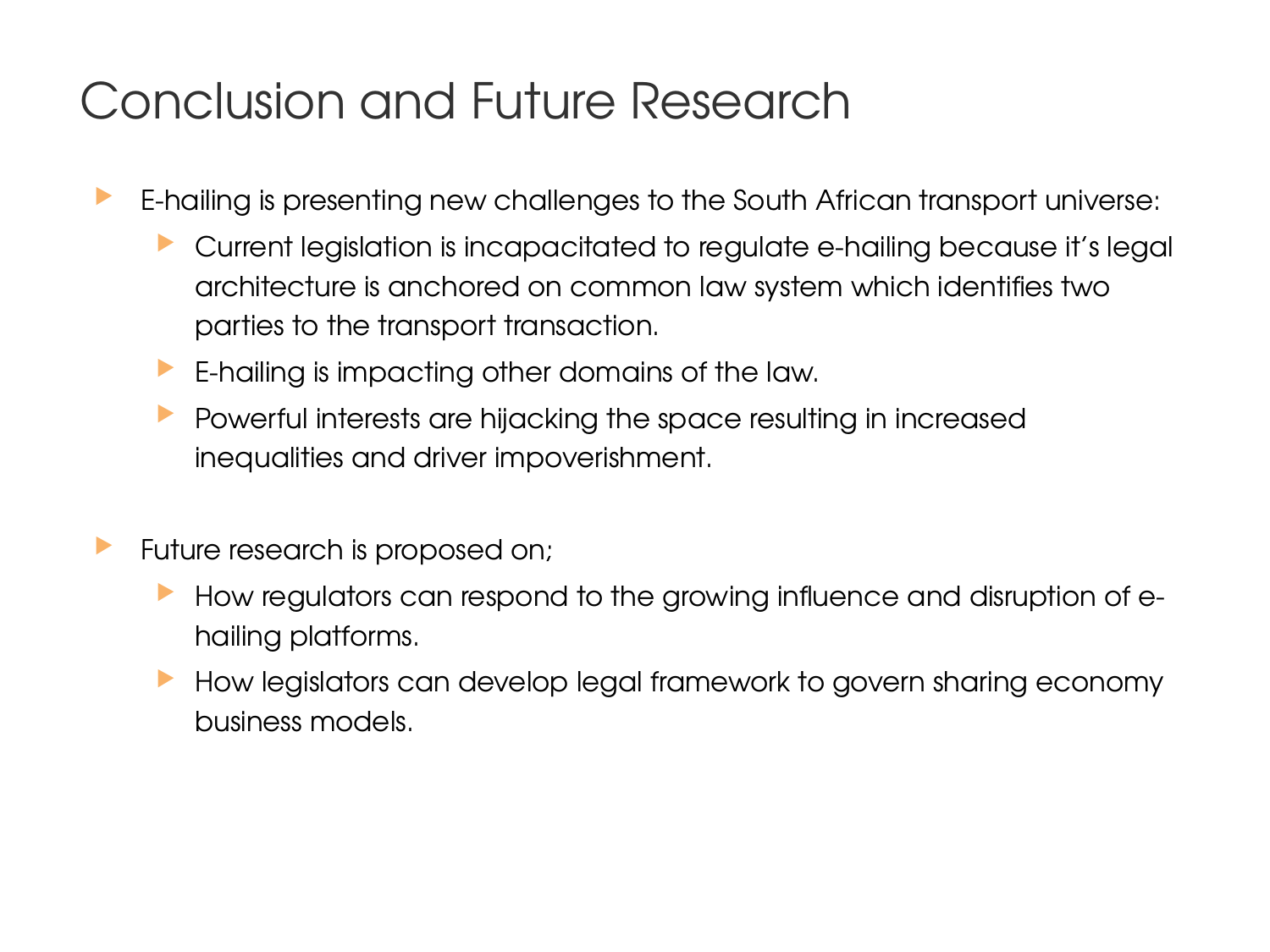

# Conclusion and Future Research

E-hailing is presenting new challenges to the South African transport universe:
Current legislation is incapacitated to regulate e-hailing because it’s legal architecture is anchored on common law system which identifies two parties to the transport transaction.
E-hailing is impacting other domains of the law.
Powerful interests are hijacking the space resulting in increased inequalities and driver impoverishment.

Future research is proposed on;
How regulators can respond to the growing influence and disruption of e-hailing platforms.
How legislators can develop legal framework to govern sharing economy business models.